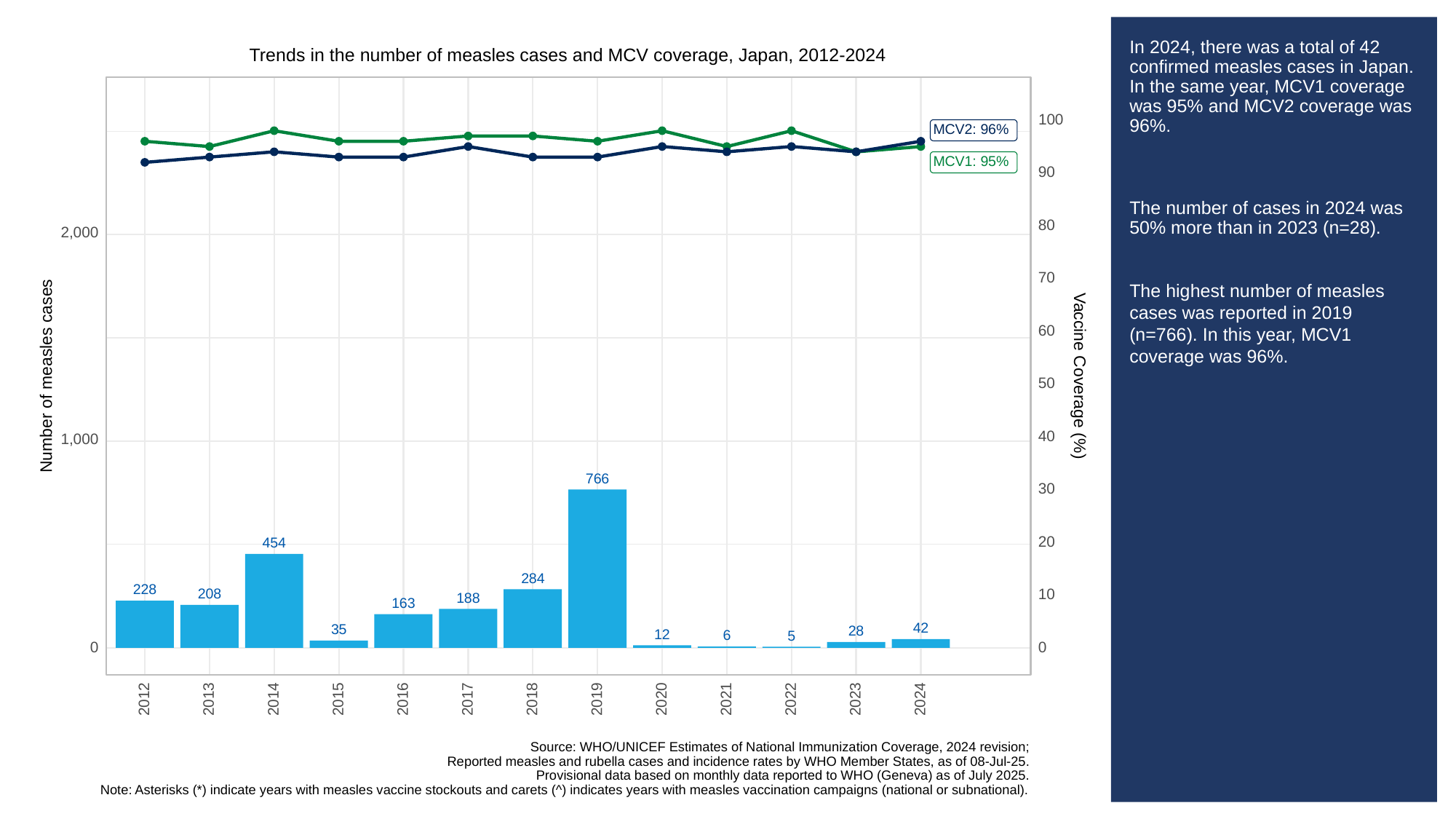

# In 2024, there was a total of 42 confirmed measles cases in Japan. In the same year, MCV1 coverage was 95% and MCV2 coverage was 96%.

The number of cases in 2024 was 50% more than in 2023 (n=28).

The highest number of measles cases was reported in 2019 (n=766). In this year, MCV1 coverage was 96%.

Trends in the number of measles cases and MCV coverage, Japan, 2012-2024

100

MCV2: 96%

MCV1: 95%

90
80
2,000

70
60

Vaccine Coverage (%)
Number of measles cases
50
40
1,000

766
30

20
454

284
228

208
10
188
163

42
35
28
12
6
5

0
0

2013
2023
2012
2014
2015
2016
2017
2018
2019
2020
2021
2022
2024
Source: WHO/UNICEF Estimates of National Immunization Coverage, 2024 revision;
Reported measles and rubella cases and incidence rates by WHO Member States, as of 08-Jul-25.
Provisional data based on monthly data reported to WHO (Geneva) as of July 2025.
Note: Asterisks (*) indicate years with measles vaccine stockouts and carets (^) indicates years with measles vaccination campaigns (national or subnational).